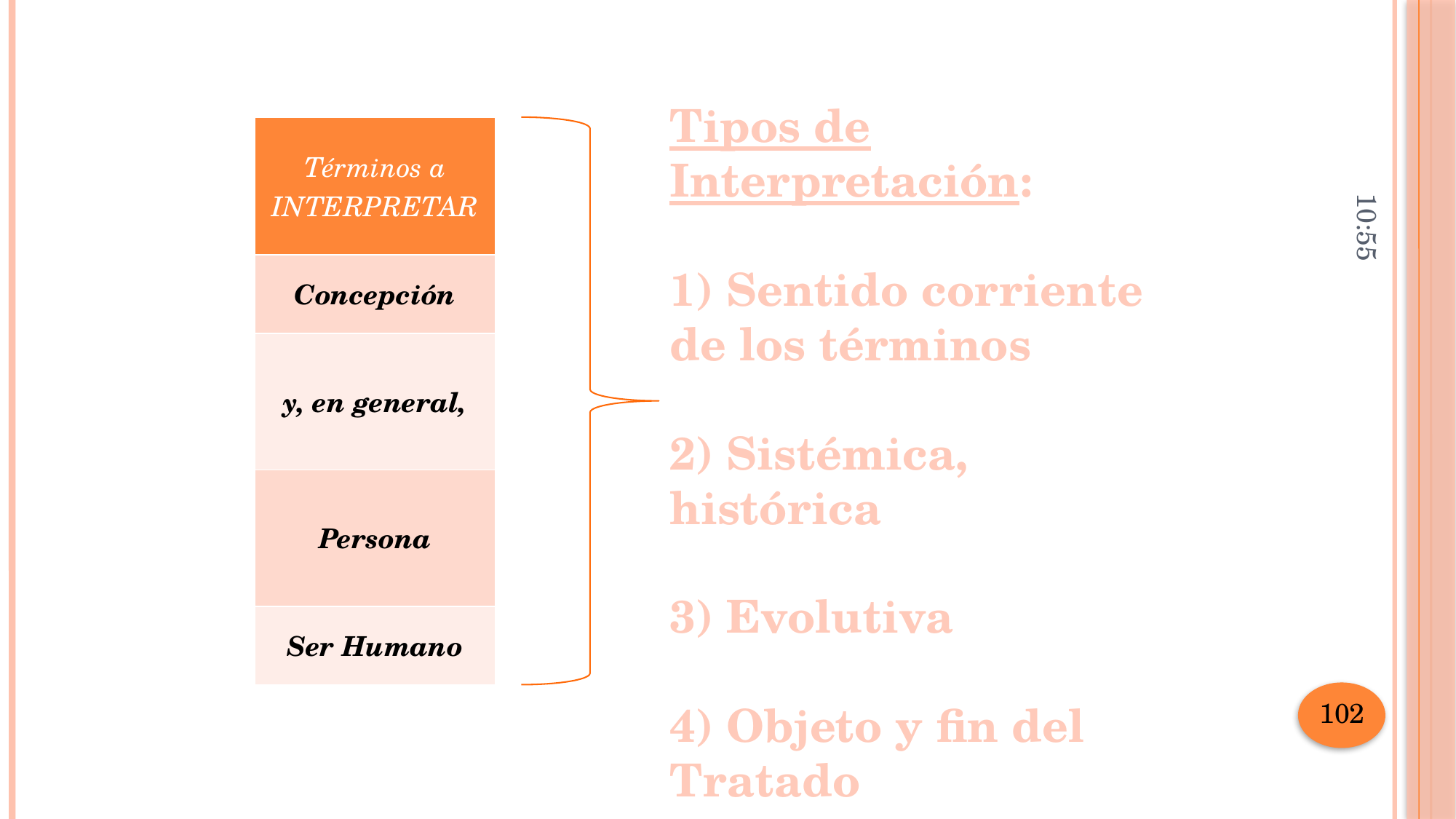

Tipos de Interpretación:

1) Sentido corriente de los términos

2) Sistémica, histórica

3) Evolutiva

4) Objeto y fin del Tratado
| Términos a INTERPRETAR |
| --- |
| Concepción |
| y, en general, |
| Persona |
| Ser Humano |

10:55
102